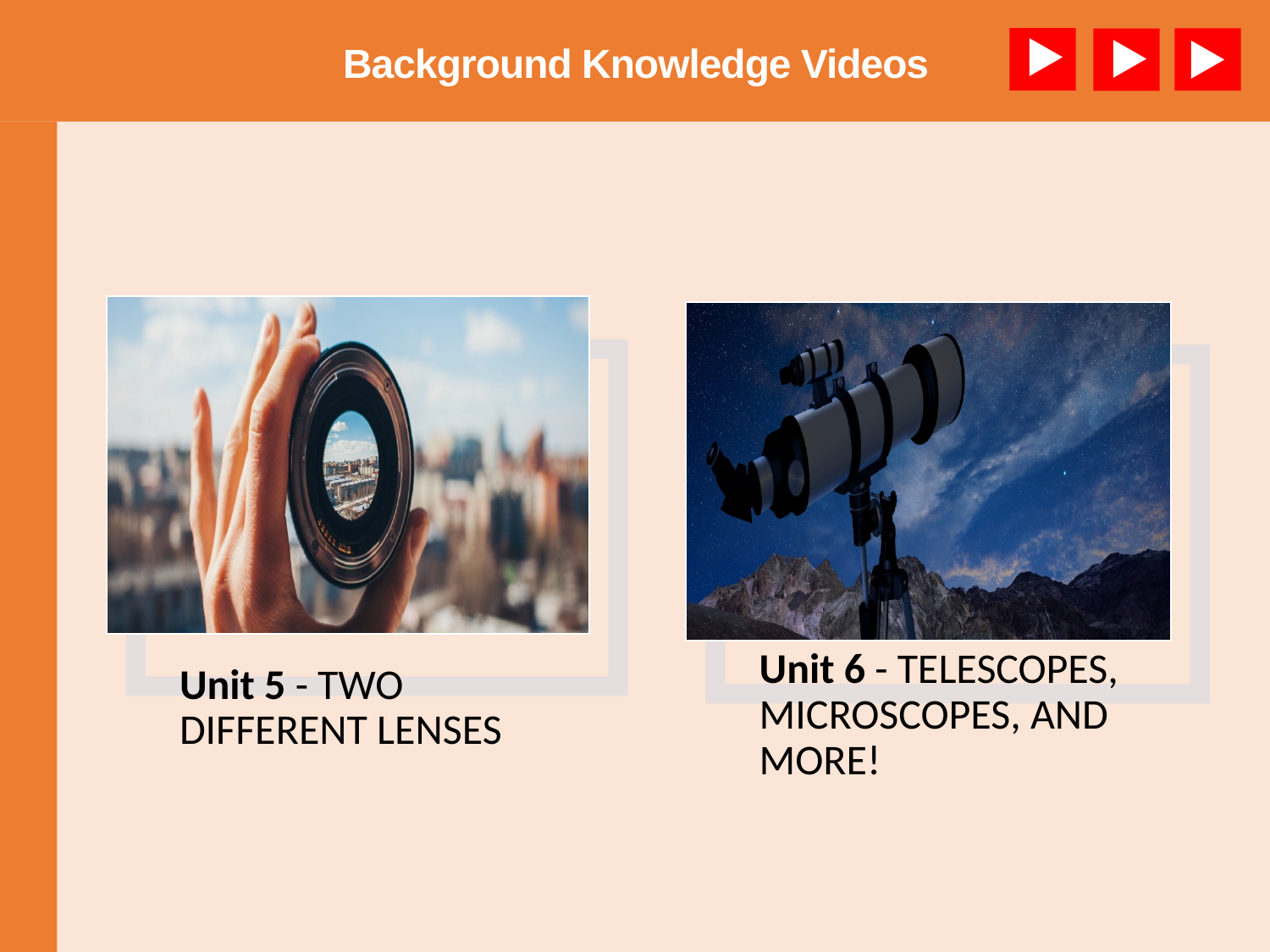

Background Knowledge Videos

Unit 5 - TWO DIFFERENT LENSES

Unit 6 - TELESCOPES, MICROSCOPES, AND MORE!